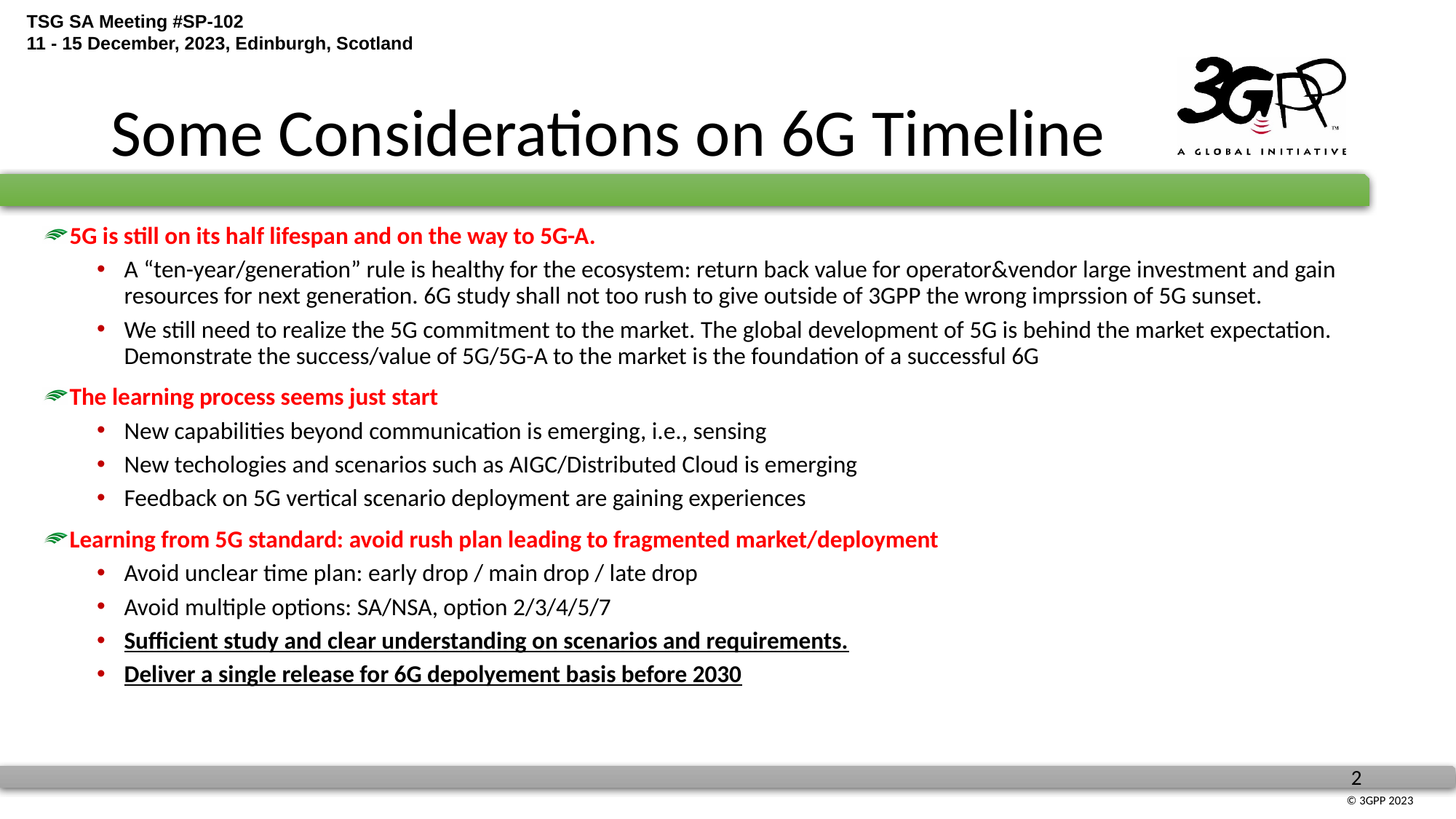

# Some Considerations on 6G Timeline
5G is still on its half lifespan and on the way to 5G-A.
A “ten-year/generation” rule is healthy for the ecosystem: return back value for operator&vendor large investment and gain resources for next generation. 6G study shall not too rush to give outside of 3GPP the wrong imprssion of 5G sunset.
We still need to realize the 5G commitment to the market. The global development of 5G is behind the market expectation. Demonstrate the success/value of 5G/5G-A to the market is the foundation of a successful 6G
The learning process seems just start
New capabilities beyond communication is emerging, i.e., sensing
New techologies and scenarios such as AIGC/Distributed Cloud is emerging
Feedback on 5G vertical scenario deployment are gaining experiences
Learning from 5G standard: avoid rush plan leading to fragmented market/deployment
Avoid unclear time plan: early drop / main drop / late drop
Avoid multiple options: SA/NSA, option 2/3/4/5/7
Sufficient study and clear understanding on scenarios and requirements.
Deliver a single release for 6G depolyement basis before 2030